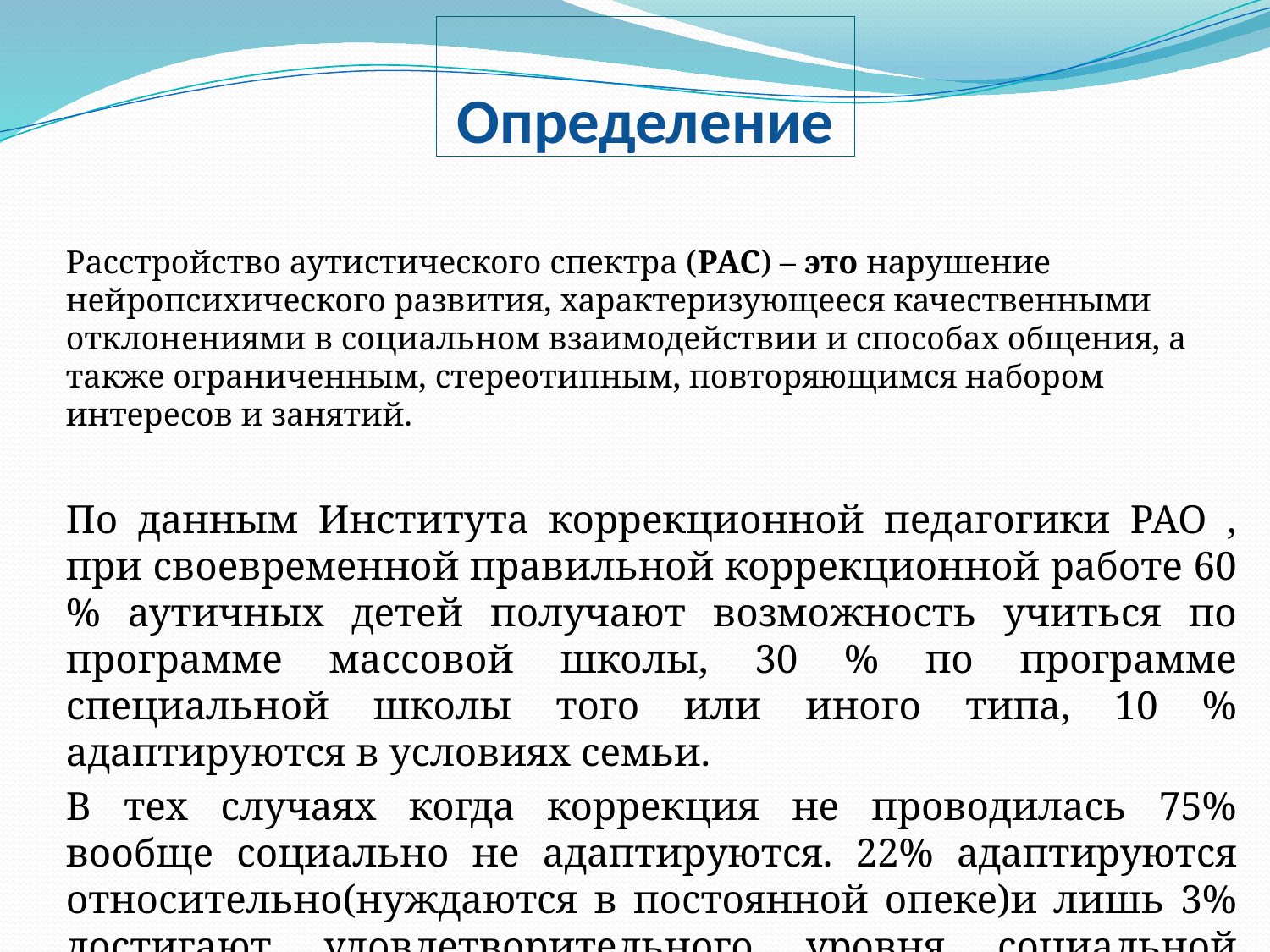

# Определение
Расстройство аутистического спектра (РАС) – это нарушение нейропсихического развития, характеризующееся качественными отклонениями в социальном взаимодействии и способах общения, а также ограниченным, стереотипным, повторяющимся набором интересов и занятий.

По данным Института коррекционной педагогики РАО , при своевременной правильной коррекционной работе 60 % аутичных детей получают возможность учиться по программе массовой школы, 30 % по программе специальной школы того или иного типа, 10 % адаптируются в условиях семьи.
В тех случаях когда коррекция не проводилась 75% вообще социально не адаптируются. 22% адаптируются относительно(нуждаются в постоянной опеке)и лишь 3% достигают удовлетворительного уровня социальной адаптации.